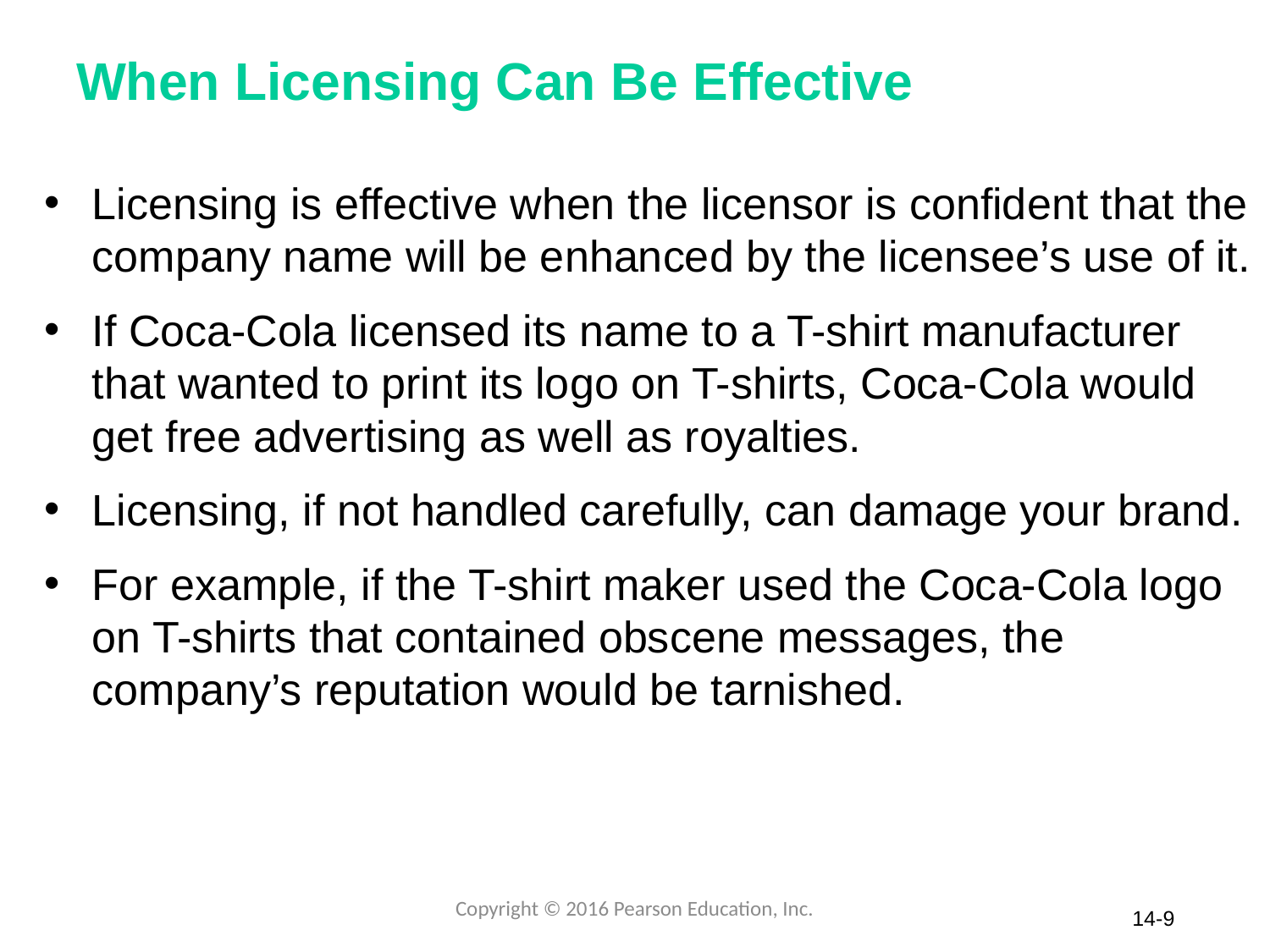

# When Licensing Can Be Effective
Licensing is effective when the licensor is confident that the company name will be enhanced by the licensee’s use of it.

If Coca-Cola licensed its name to a T-shirt manufacturer that wanted to print its logo on T-shirts, Coca-Cola would get free advertising as well as royalties.

Licensing, if not handled carefully, can damage your brand.

For example, if the T-shirt maker used the Coca-Cola logo on T-shirts that contained obscene messages, the company’s reputation would be tarnished.
Copyright © 2016 Pearson Education, Inc.